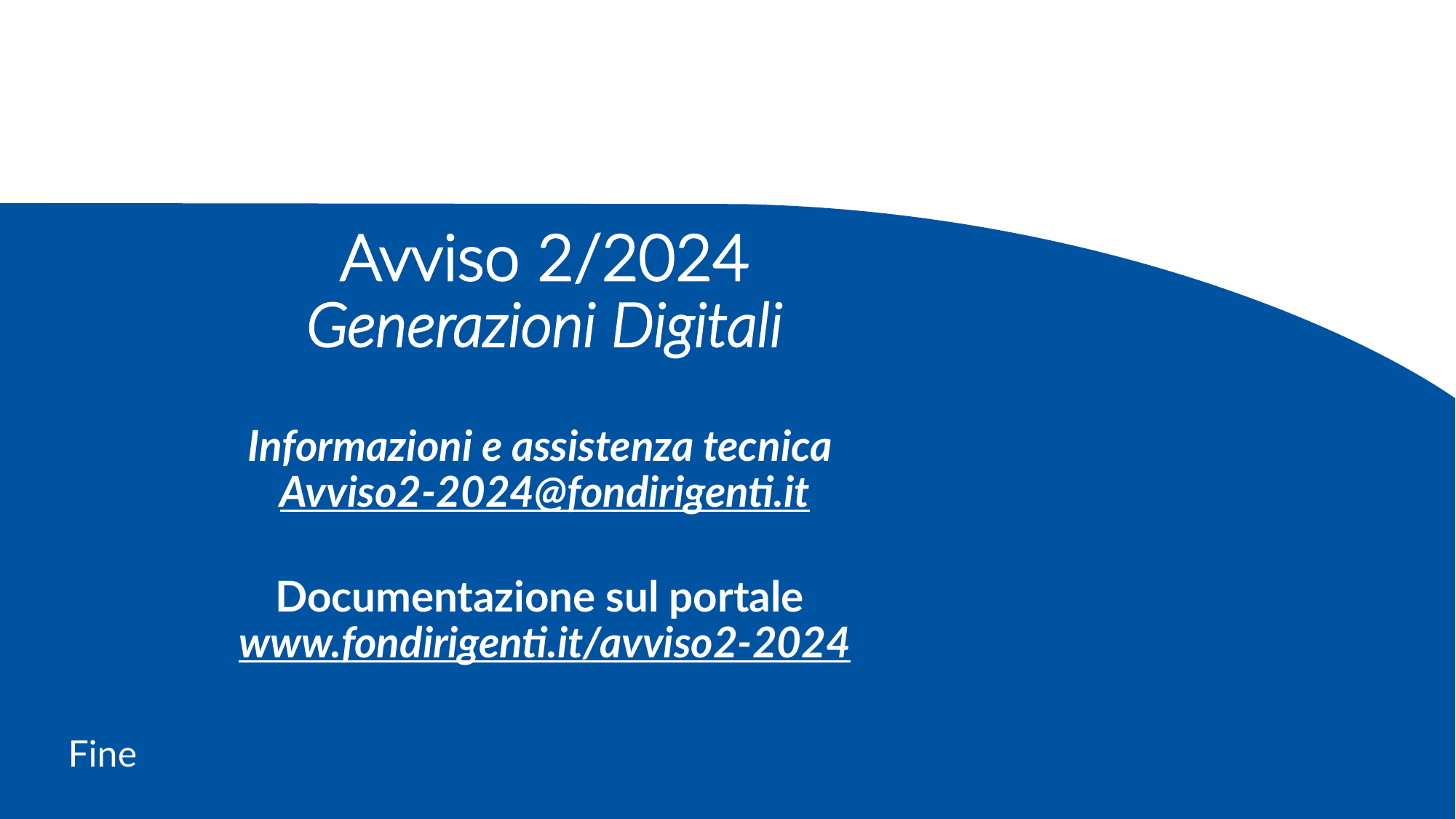

# Avviso 2/2024 Generazioni Digitali Informazioni e assistenza tecnica Avviso2-2024@fondirigenti.it Documentazione sul portale www.fondirigenti.it/avviso2-2024

Fine